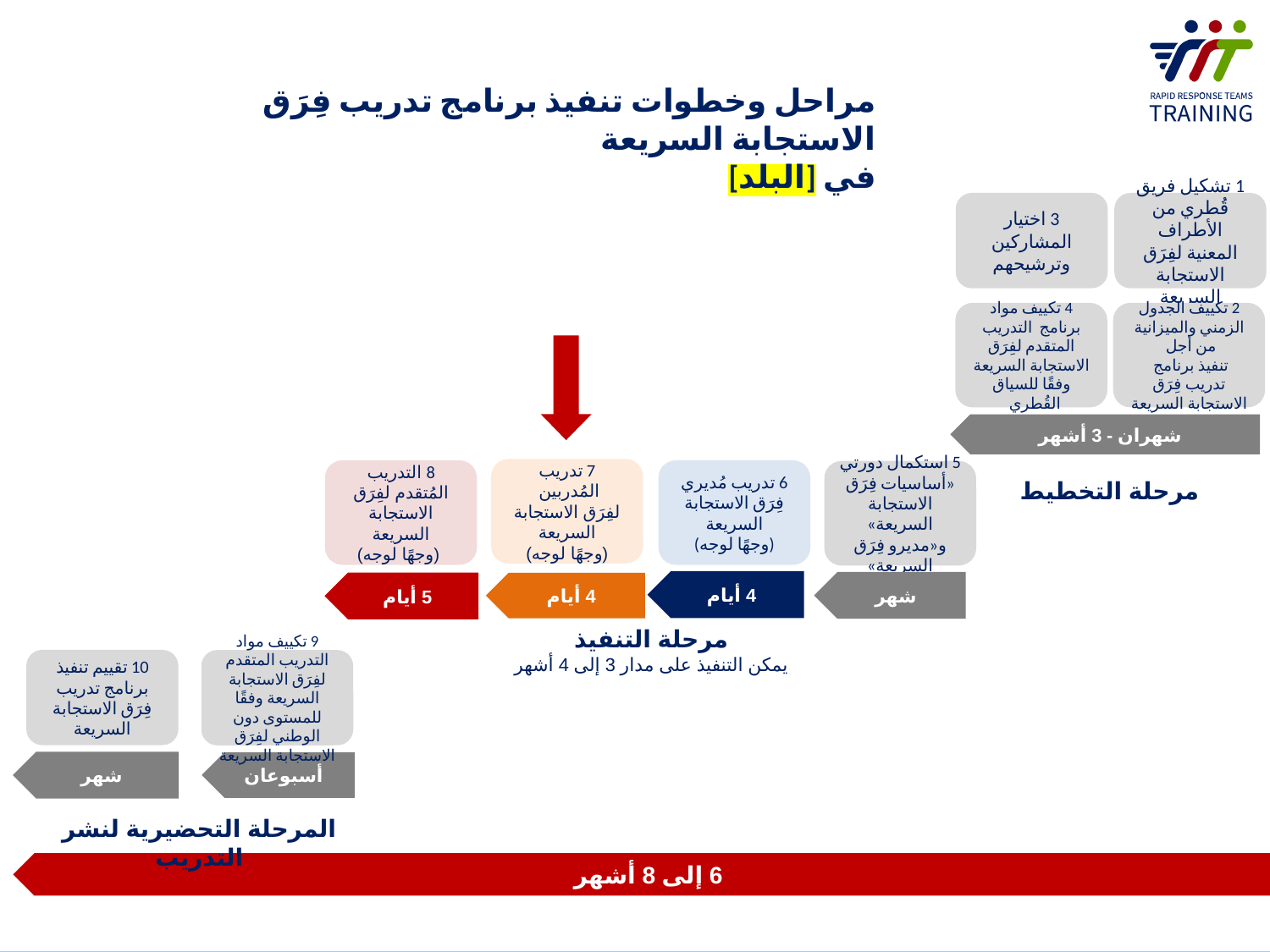

مراحل وخطوات تنفيذ برنامج تدريب فِرَق الاستجابة السريعة
في [البلد]
3 اختيار المشاركين
وترشيحهم
1 تشكيل فريق قُطري من الأطراف المعنية لفِرَق الاستجابة السريعة
4 تكييف مواد برنامج  التدريب المتقدم لفِرَق الاستجابة السريعة وفقًا للسياق القُطري
2 تكييف الجدول الزمني والميزانية من أجل
تنفيذ برنامج  تدريب فِرَق الاستجابة السريعة
شهران - 3 أشهر
مرحلة التخطيط

7 تدريب المُدربين
لفِرَق الاستجابة السريعة
(وجهًا لوجه)
8 التدريب المُتقدم لفِرَق الاستجابة السريعة
 (وجهًا لوجه)
6 تدريب مُديري فِرَق الاستجابة السريعة
(وجهًا لوجه)
4 أيام
5 أيام
4 أيام
مرحلة التنفيذ
يمكن التنفيذ على مدار 3 إلى 4 أشهر
5 استكمال دورتي «أساسيات فِرَق الاستجابة السريعة» و«مديرو فِرَق السريعة»
شهر
10 تقييم تنفيذ برنامج تدريب فِرَق الاستجابة السريعة
9 تكييف مواد التدريب المتقدم لفِرَق الاستجابة السريعة وفقًا للمستوى دون الوطني لفِرَق الاستجابة السريعة
أسبوعان
المرحلة التحضيرية لنشر التدريب
شهر
6 إلى 8 أشهر